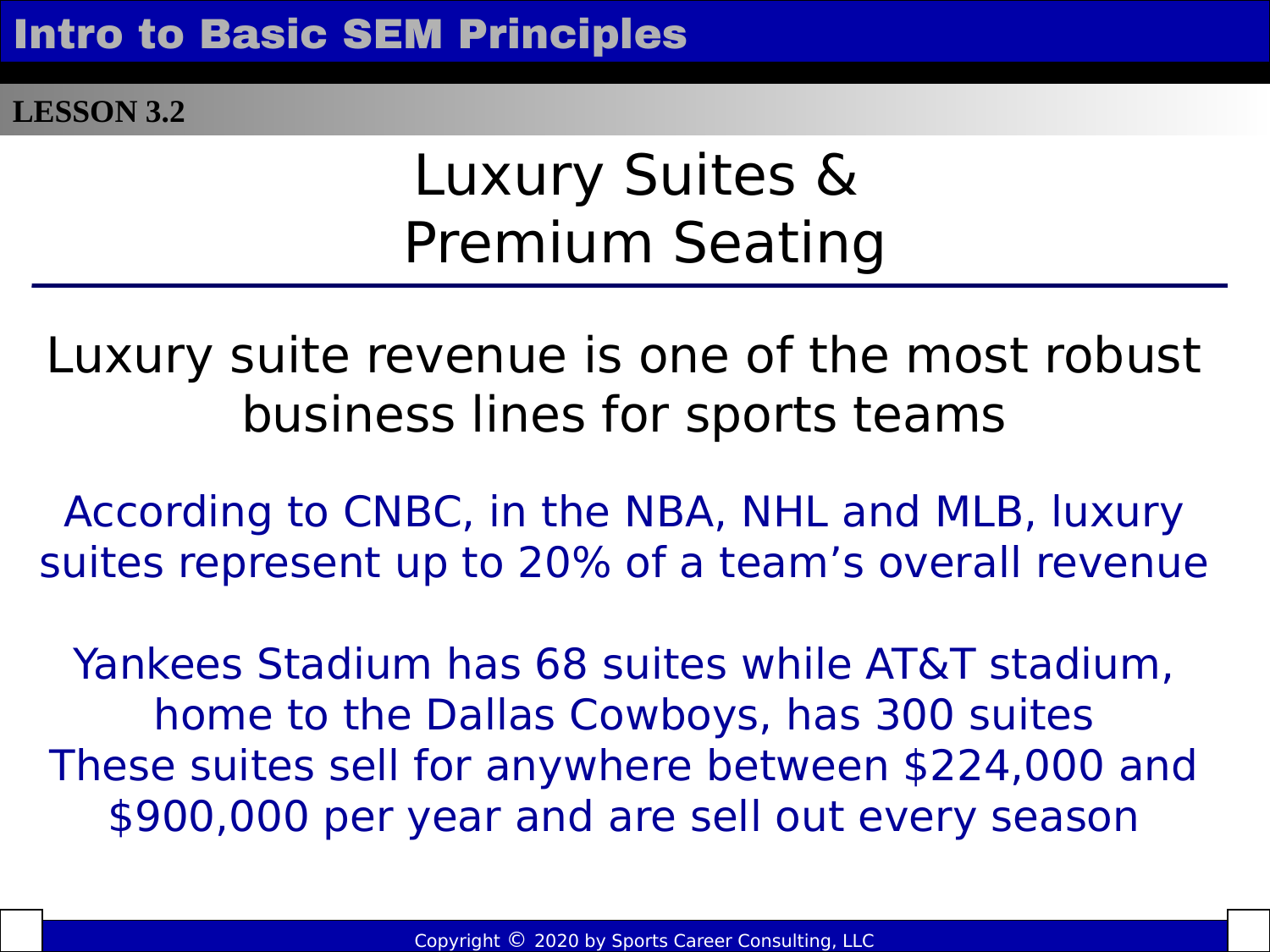

Intro to Basic SEM Principles
LESSON 3.2
Luxury Suites &
Premium Seating

Luxury suite revenue is one of the most robust business lines for sports teams

According to CNBC, in the NBA, NHL and MLB, luxury suites represent up to 20% of a team’s overall revenue

Yankees Stadium has 68 suites while AT&T stadium, home to the Dallas Cowboys, has 300 suites
These suites sell for anywhere between $224,000 and $900,000 per year and are sell out every season
Copyright © 2020 by Sports Career Consulting, LLC